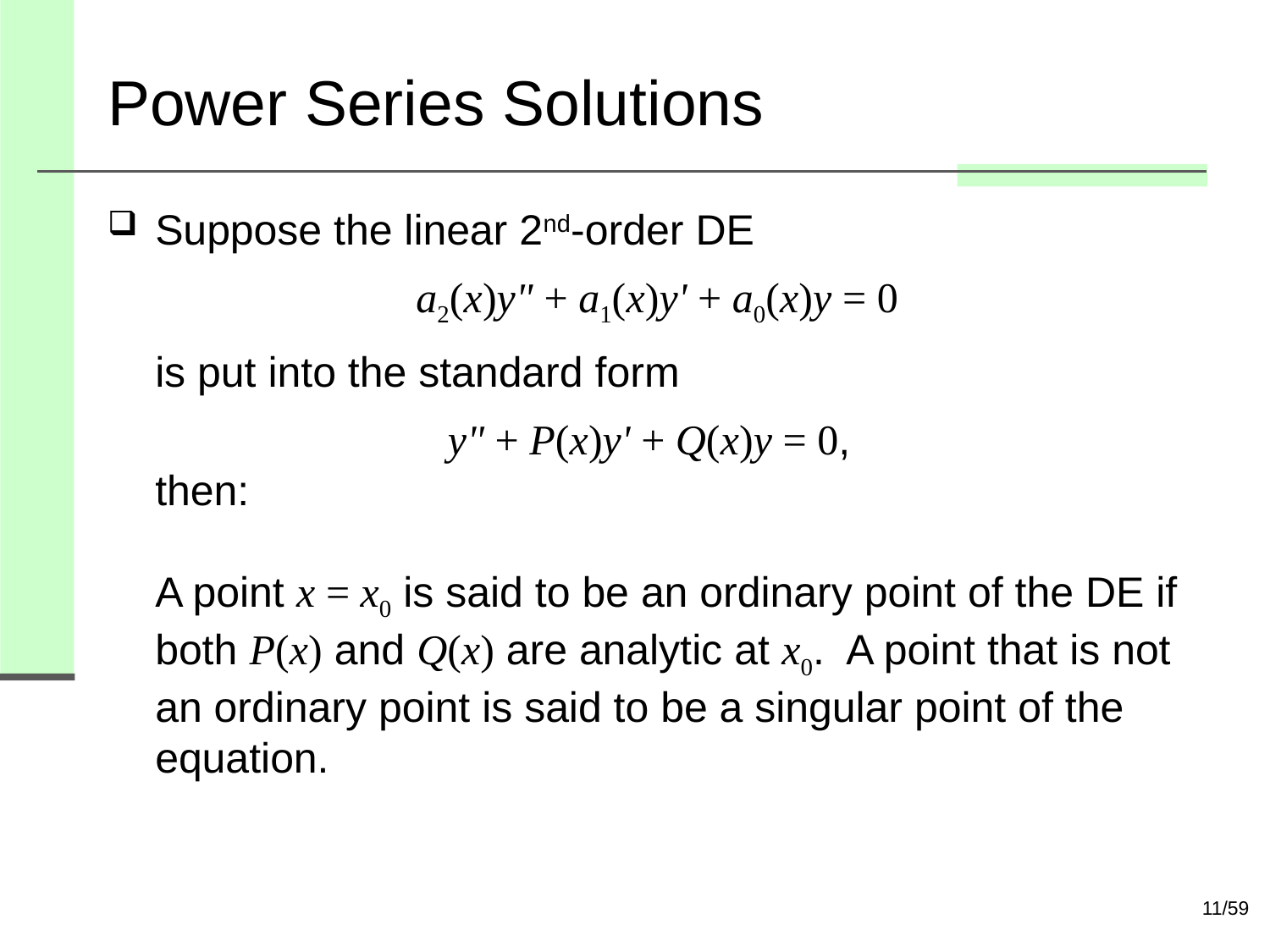

# Power Series Solutions
Suppose the linear 2nd-order DE
                      a2(x)y" + a1(x)y' + a0(x)y = 0
is put into the standard form
                         y" + P(x)y' + Q(x)y = 0,
then:
A point x = x0 is said to be an ordinary point of the DE if both P(x) and Q(x) are analytic at x0.  A point that is not an ordinary point is said to be a singular point of the equation.
11